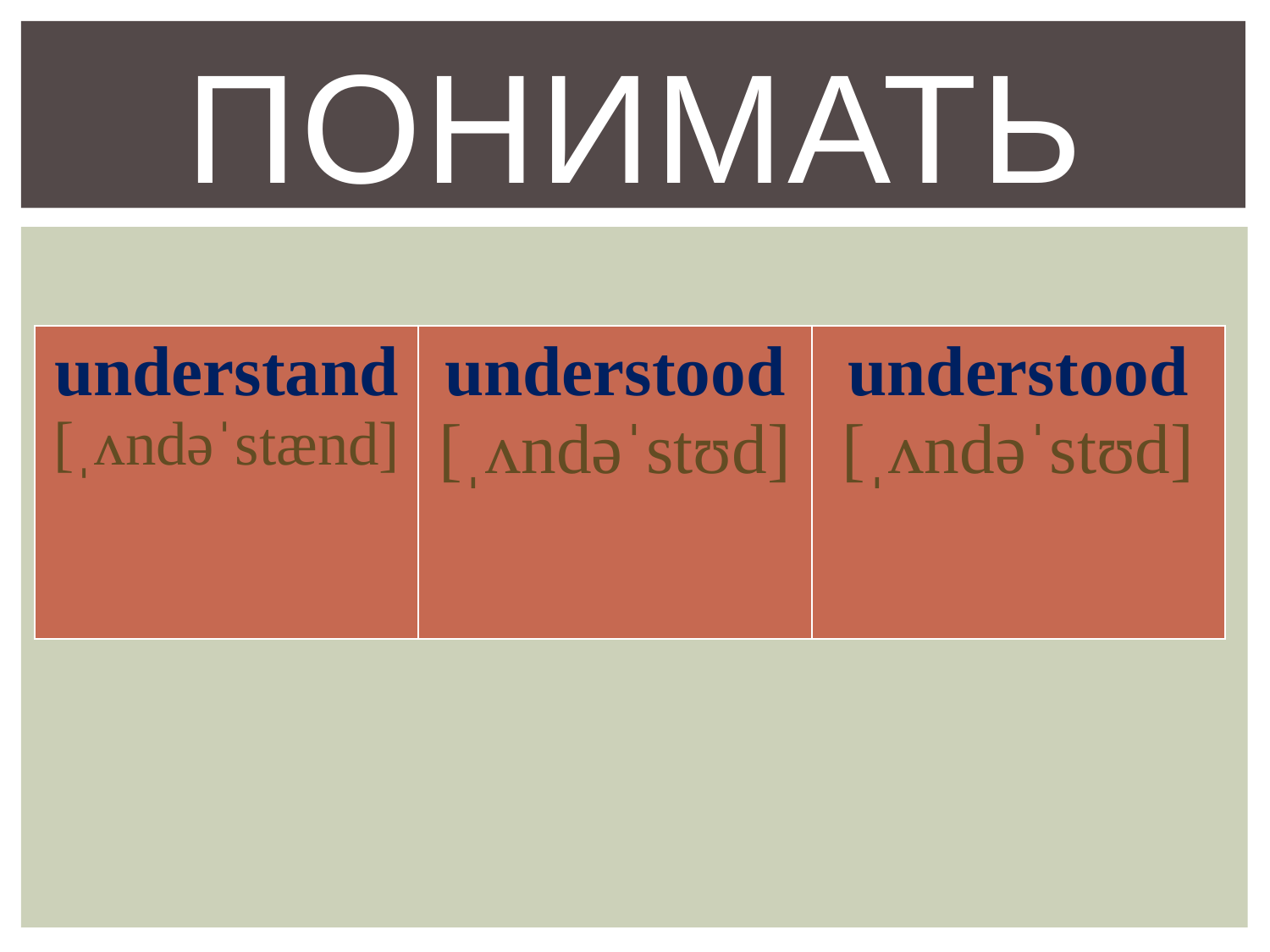

# понимать
| understand [ˌʌndəˈstænd] | understood [ˌʌndəˈstʊd] | understood [ˌʌndəˈstʊd] |
| --- | --- | --- |